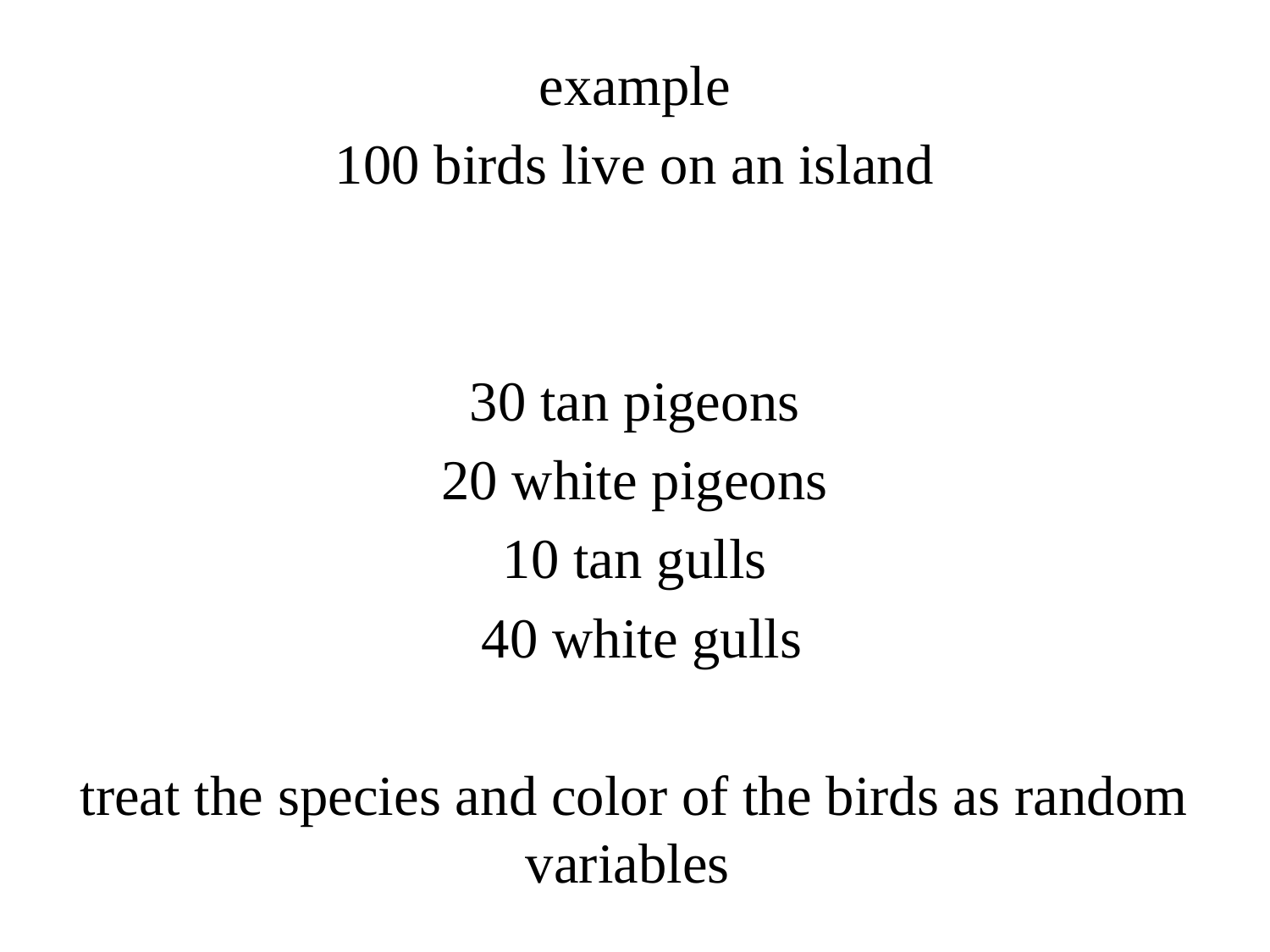

example
100 birds live on an island

30 tan pigeons
20 white pigeons
10 tan gulls
 40 white gulls

treat the species and color of the birds as random variables